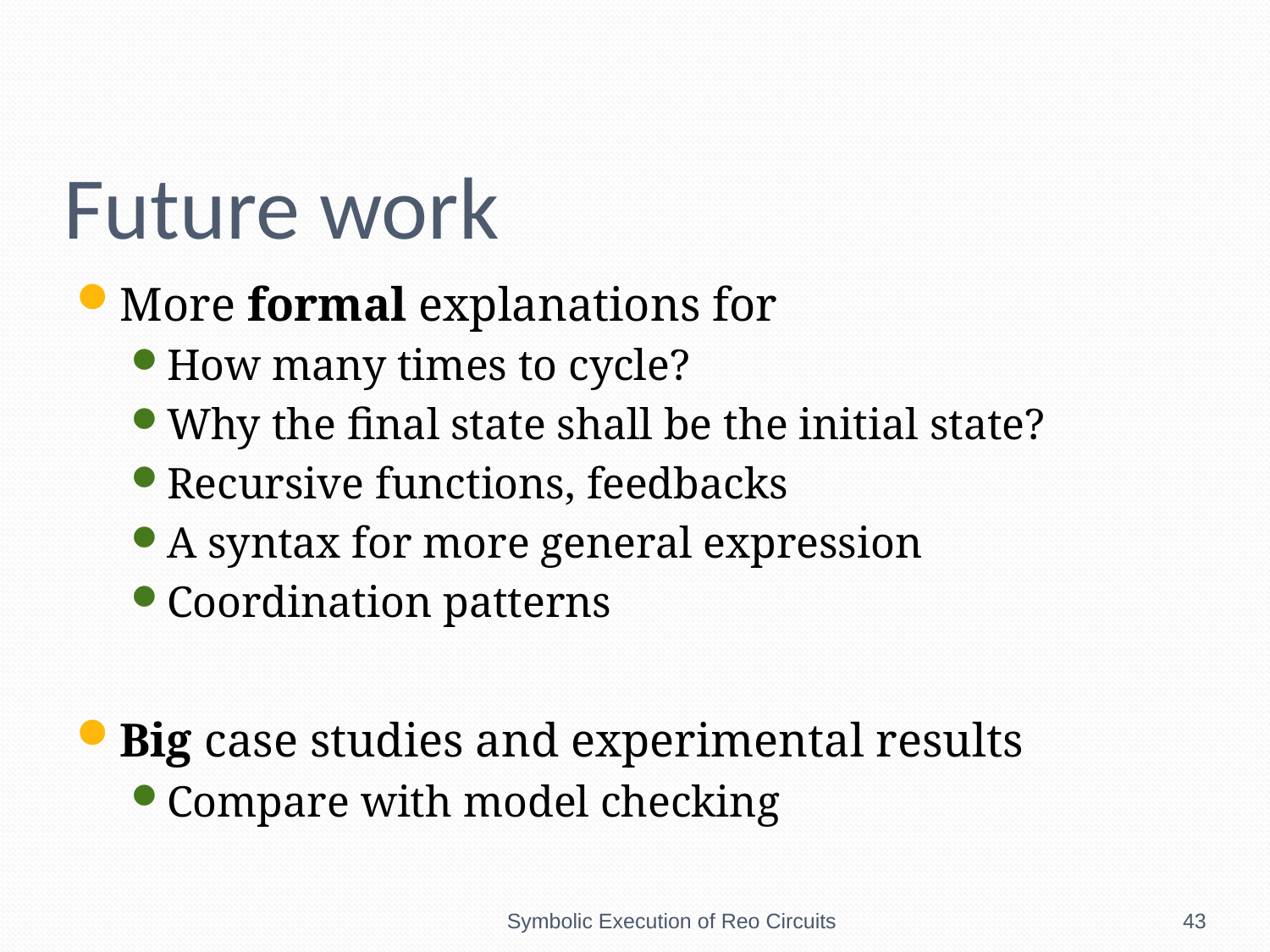

# Future work
More formal explanations for
How many times to cycle?
Why the final state shall be the initial state?
Recursive functions, feedbacks
A syntax for more general expression
Coordination patterns

Big case studies and experimental results
Compare with model checking
Symbolic Execution of Reo Circuits
43